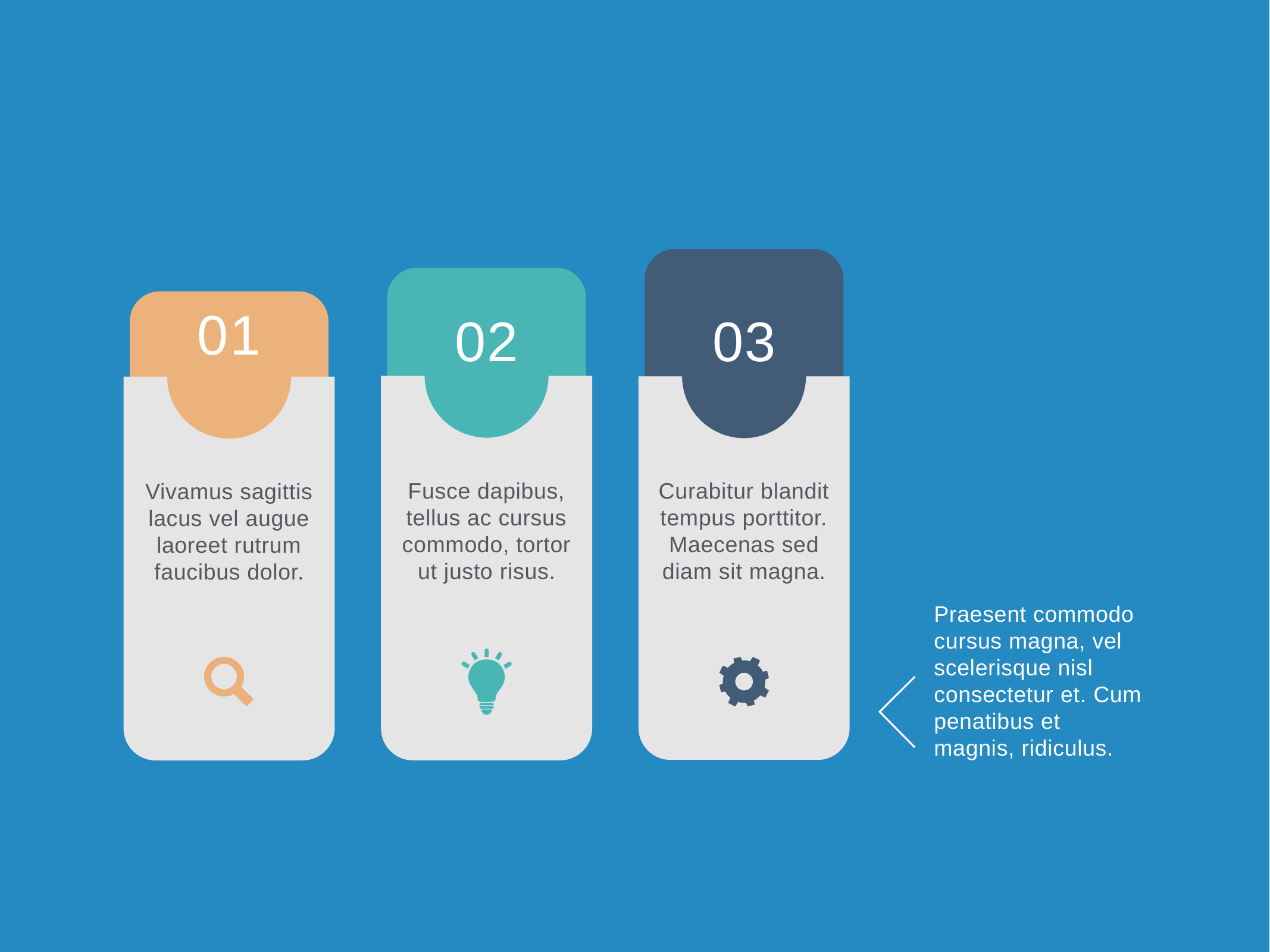

#
01
02
03
Fusce dapibus, tellus ac cursus commodo, tortor ut justo risus.
Curabitur blandit tempus porttitor. Maecenas sed diam sit magna.
Vivamus sagittis lacus vel augue laoreet rutrum faucibus dolor.
Praesent commodo cursus magna, vel scelerisque nisl consectetur et. Cum penatibus et magnis, ridiculus.